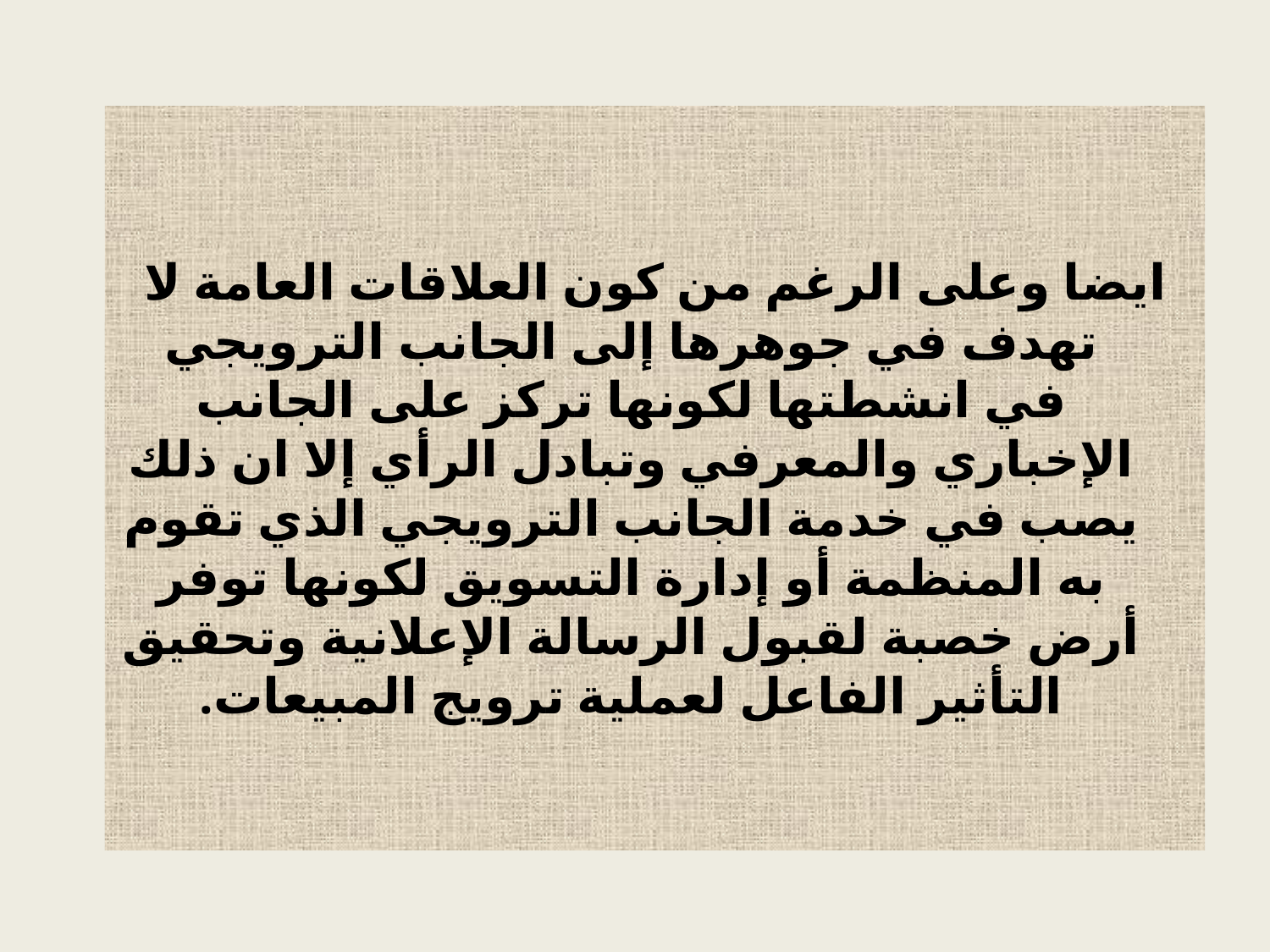

ايضا وعلى الرغم من كون العلاقات العامة لا تهدف في جوهرها إلى الجانب الترويجي في انشطتها لكونها تركز على الجانب الإخباري والمعرفي وتبادل الرأي إلا ان ذلك يصب في خدمة الجانب الترويجي الذي تقوم به المنظمة أو إدارة التسويق لكونها توفر أرض خصبة لقبول الرسالة الإعلانية وتحقيق التأثير الفاعل لعملية ترويج المبيعات.